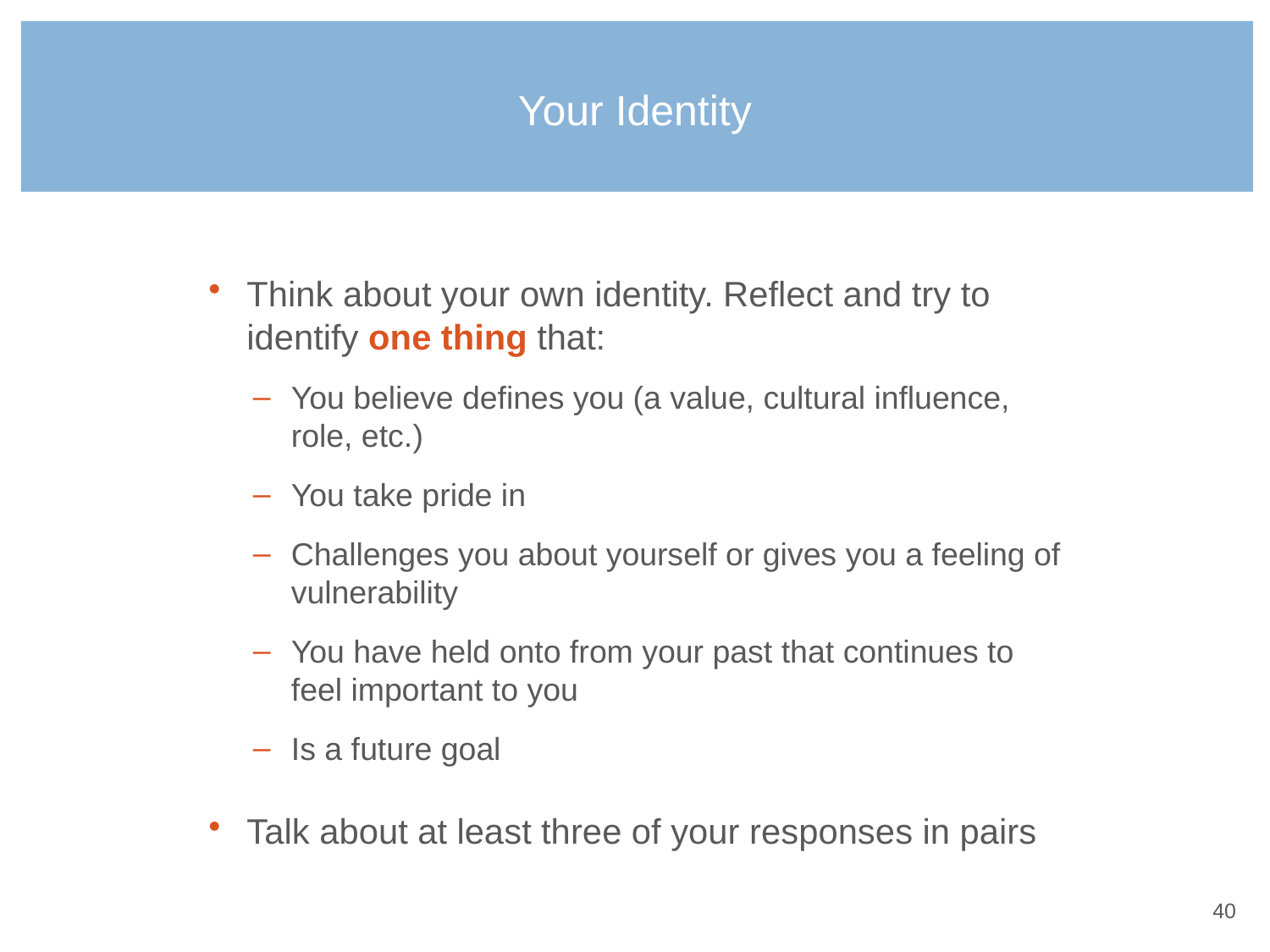

# Your Identity
Think about your own identity. Reflect and try to identify one thing that:
You believe defines you (a value, cultural influence, role, etc.)
You take pride in
Challenges you about yourself or gives you a feeling of vulnerability
You have held onto from your past that continues to feel important to you
Is a future goal
Talk about at least three of your responses in pairs
40